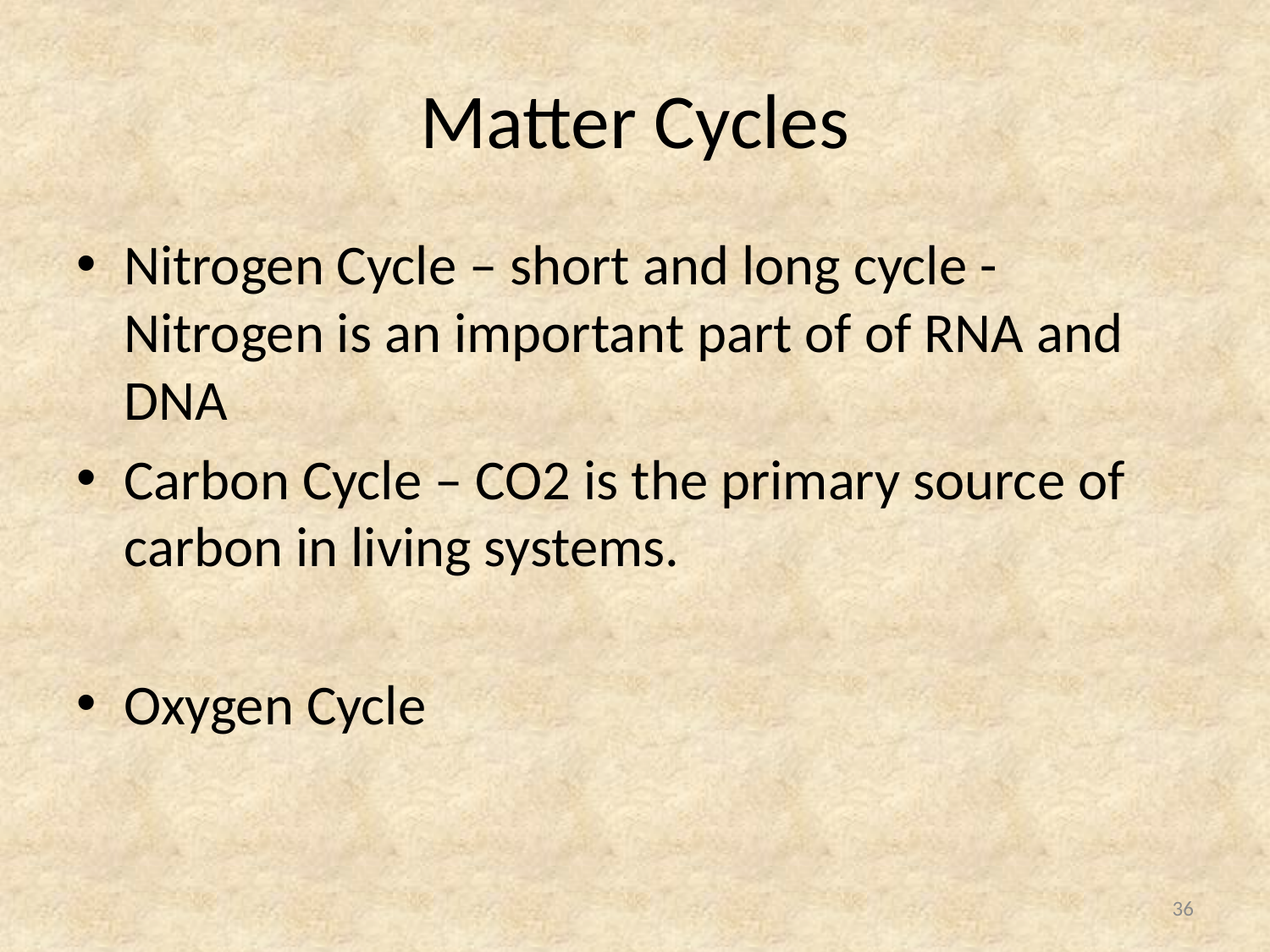

# Matter Cycles
Nitrogen Cycle – short and long cycle -   Nitrogen is an important part of of RNA and DNA
Carbon Cycle – CO2 is the primary source of carbon in living systems.

Oxygen Cycle
36